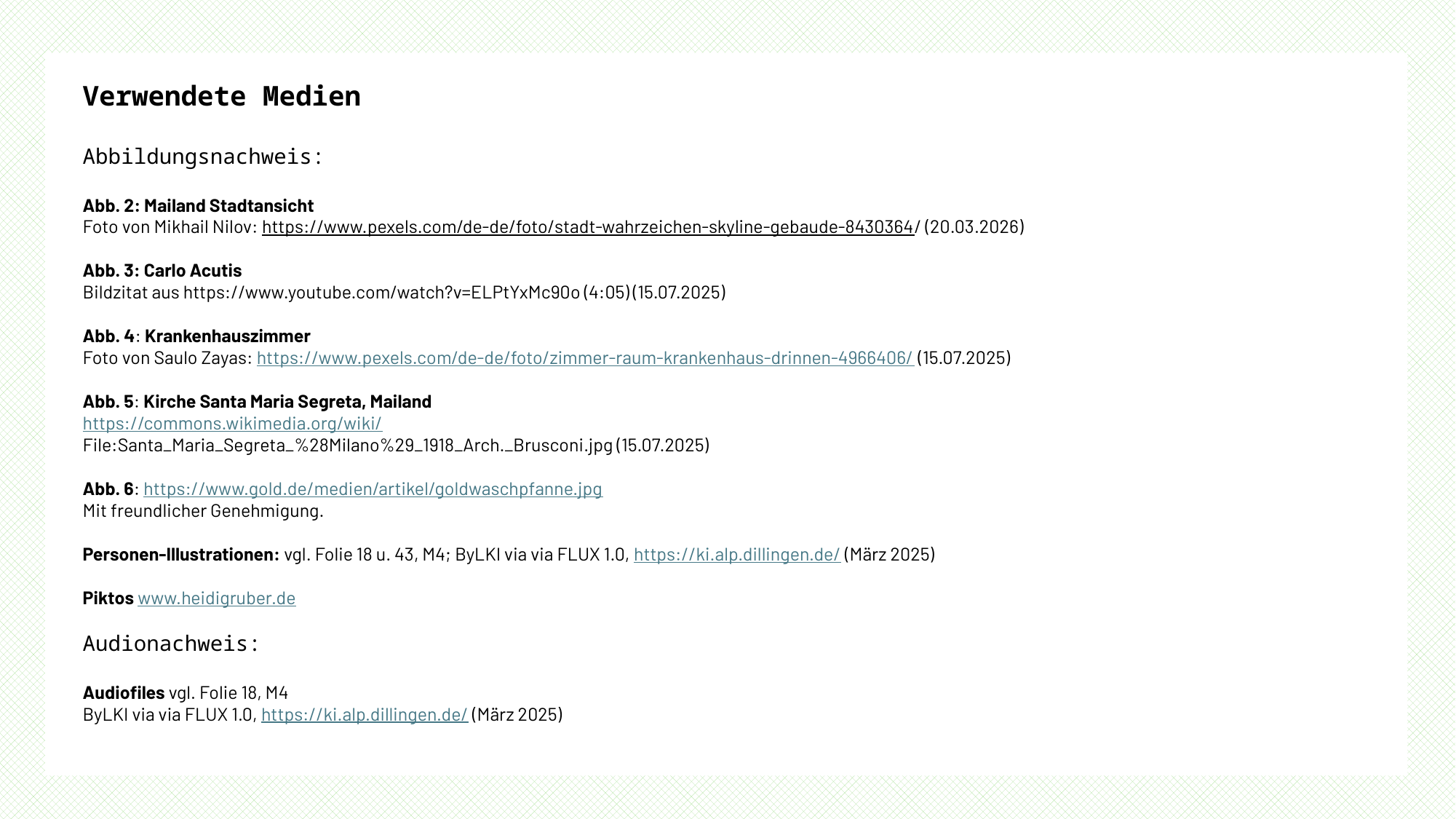

#
Verwendete Medien

Abbildungsnachweis:

Abb. 2: Mailand Stadtansicht
Foto von Mikhail Nilov: https://www.pexels.com/de-de/foto/stadt-wahrzeichen-skyline-gebaude-8430364/ (20.03.2026)

Abb. 3: Carlo Acutis
Bildzitat aus https://www.youtube.com/watch?v=ELPtYxMc90o (4:05) (15.07.2025)

Abb. 4: Krankenhauszimmer
Foto von Saulo Zayas: https://www.pexels.com/de-de/foto/zimmer-raum-krankenhaus-drinnen-4966406/ (15.07.2025)

Abb. 5: Kirche Santa Maria Segreta, Mailand
https://commons.wikimedia.org/wiki/
File:Santa_Maria_Segreta_%28Milano%29_1918_Arch._Brusconi.jpg (15.07.2025)

Abb. 6: https://www.gold.de/medien/artikel/goldwaschpfanne.jpg
Mit freundlicher Genehmigung.

Personen-Illustrationen: vgl. Folie 18 u. 43, M4; ByLKI via via FLUX 1.0, https://ki.alp.dillingen.de/ (März 2025)

Piktos www.heidigruber.de

Audionachweis:

Audiofiles vgl. Folie 18, M4
ByLKI via via FLUX 1.0, https://ki.alp.dillingen.de/ (März 2025)